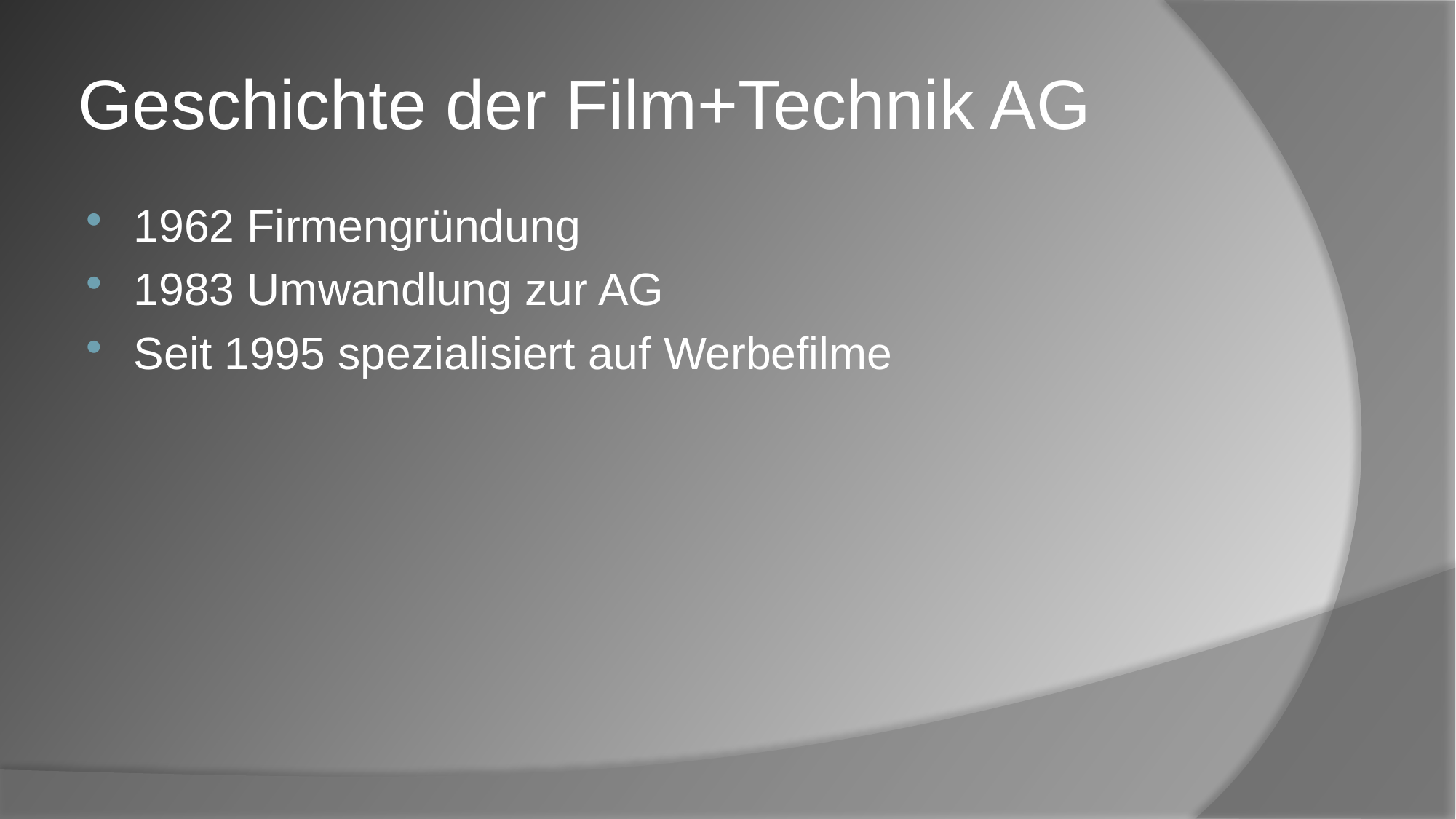

# Geschichte der Film+Technik AG
1962 Firmengründung
1983 Umwandlung zur AG
Seit 1995 spezialisiert auf Werbefilme